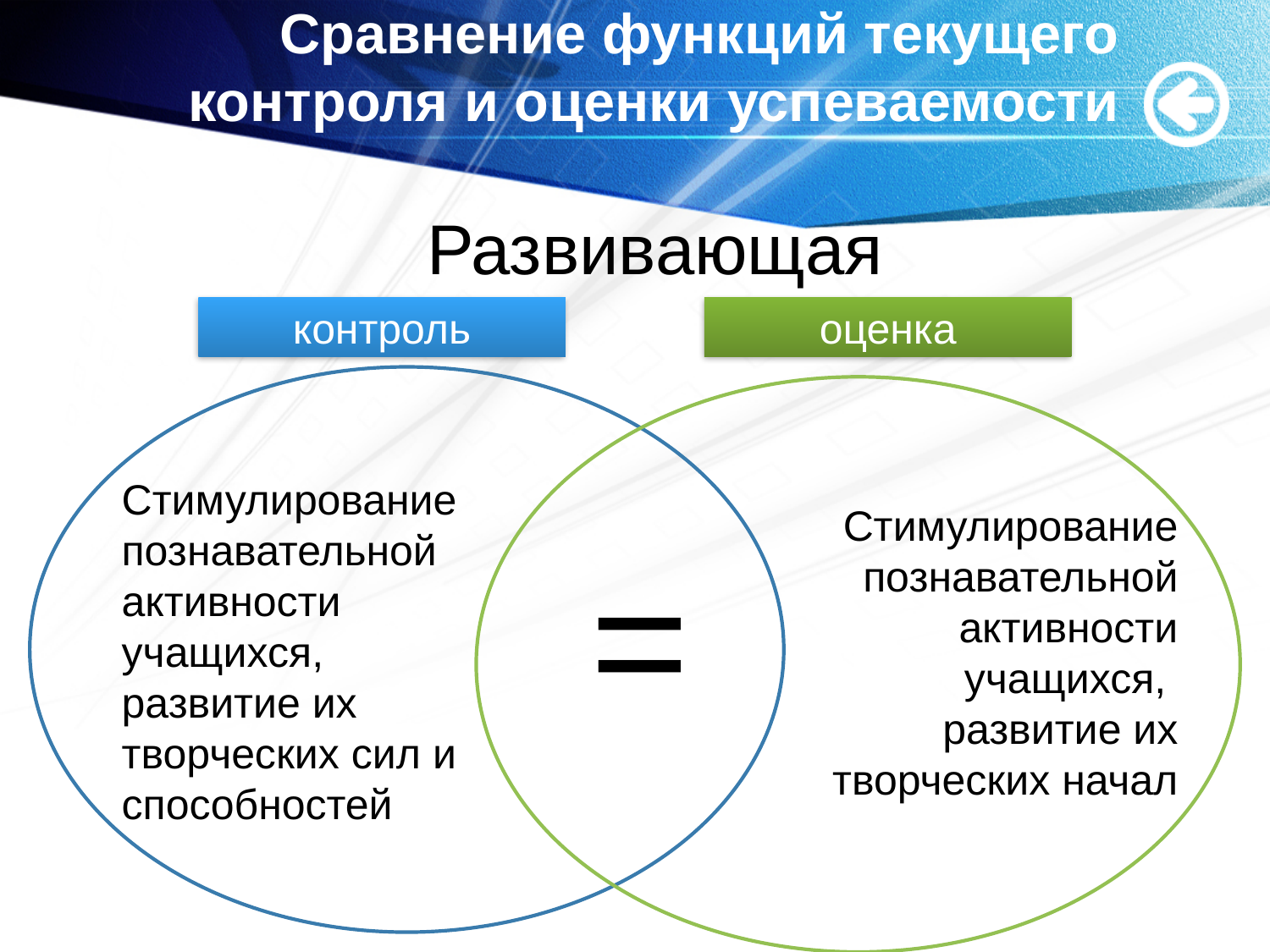

# Сравнение функций текущего контроля и оценки успеваемости
Развивающая
контроль
оценка

Стимулирование познавательной активности учащихся,
развитие их творческих сил и способностей
Стимулирование познавательной активности учащихся,
развитие их творческих начал
=